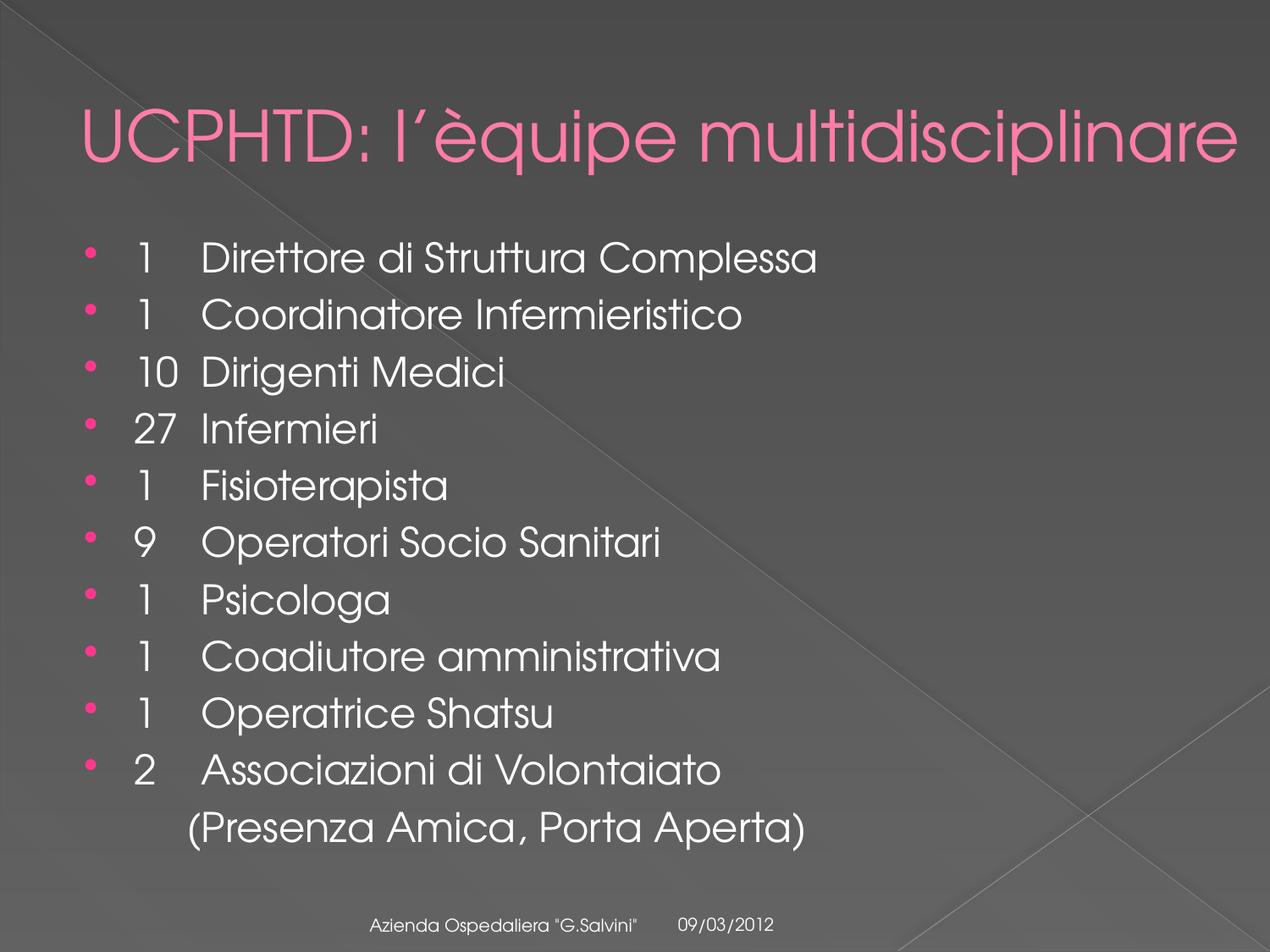

# UCPHTD: l’èquipe multidisciplinare
1    Direttore di Struttura Complessa
1    Coordinatore Infermieristico
10  Dirigenti Medici
27  Infermieri
1    Fisioterapista
9    Operatori Socio Sanitari
1    Psicologa
1    Coadiutore amministrativa
1    Operatrice Shatsu
2    Associazioni di Volontaiato
         (Presenza Amica, Porta Aperta)

09/03/2012
Azienda Ospedaliera "G.Salvini"